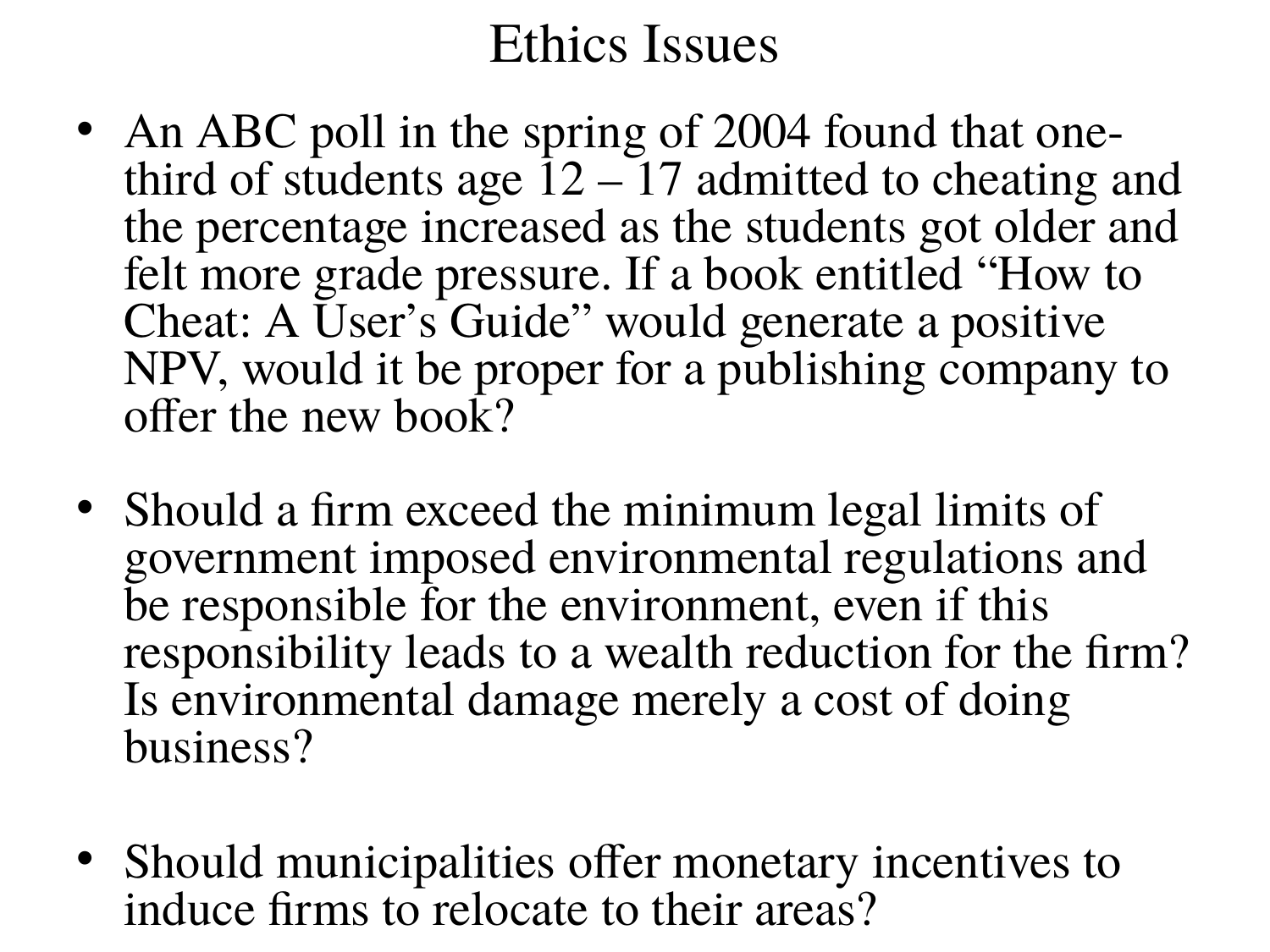

# Ethics Issues
An ABC poll in the spring of 2004 found that one-third of students age 12 – 17 admitted to cheating and the percentage increased as the students got older and felt more grade pressure. If a book entitled “How to Cheat: A User’s Guide” would generate a positive NPV, would it be proper for a publishing company to offer the new book?

Should a firm exceed the minimum legal limits of government imposed environmental regulations and be responsible for the environment, even if this responsibility leads to a wealth reduction for the firm? Is environmental damage merely a cost of doing business?

Should municipalities offer monetary incentives to induce firms to relocate to their areas?